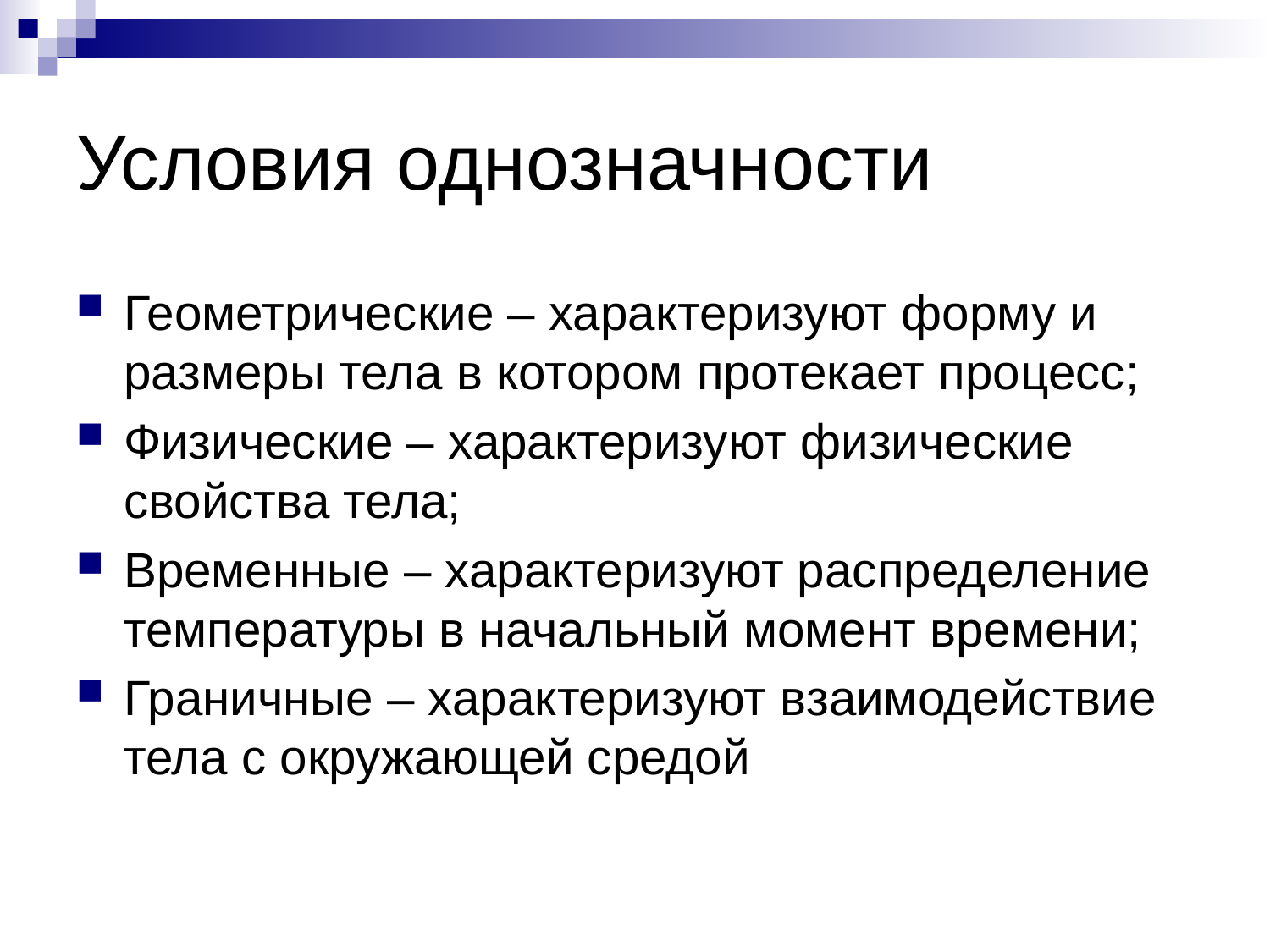

# Условия однозначности
Геометрические – характеризуют форму и размеры тела в котором протекает процесс;
Физические – характеризуют физические свойства тела;
Временные – характеризуют распределение температуры в начальный момент времени;
Граничные – характеризуют взаимодействие тела с окружающей средой